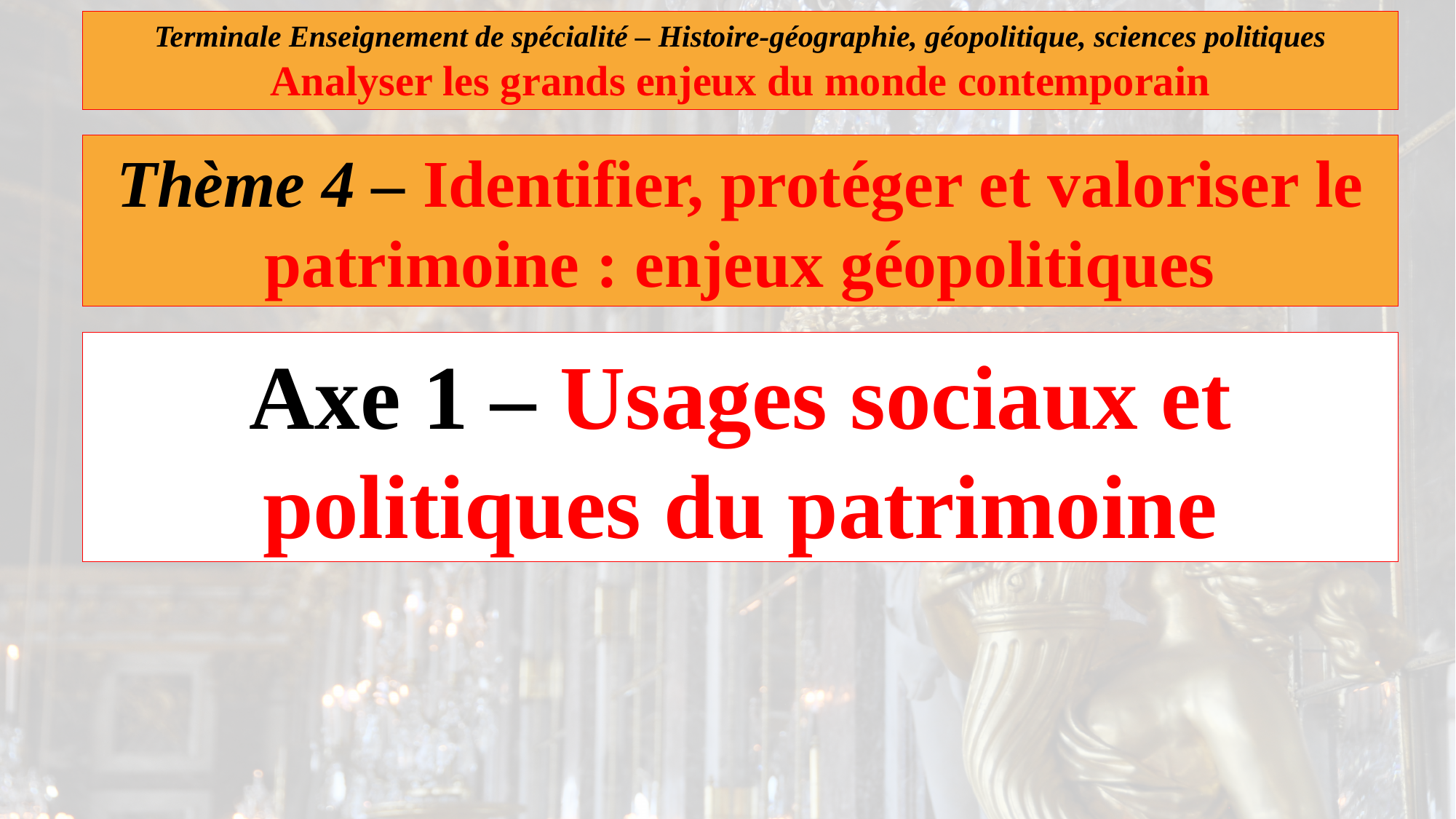

Terminale Enseignement de spécialité – Histoire-géographie, géopolitique, sciences politiques
Analyser les grands enjeux du monde contemporain
Thème 4 – Identifier, protéger et valoriser le patrimoine : enjeux géopolitiques
Axe 1 – Usages sociaux et politiques du patrimoine